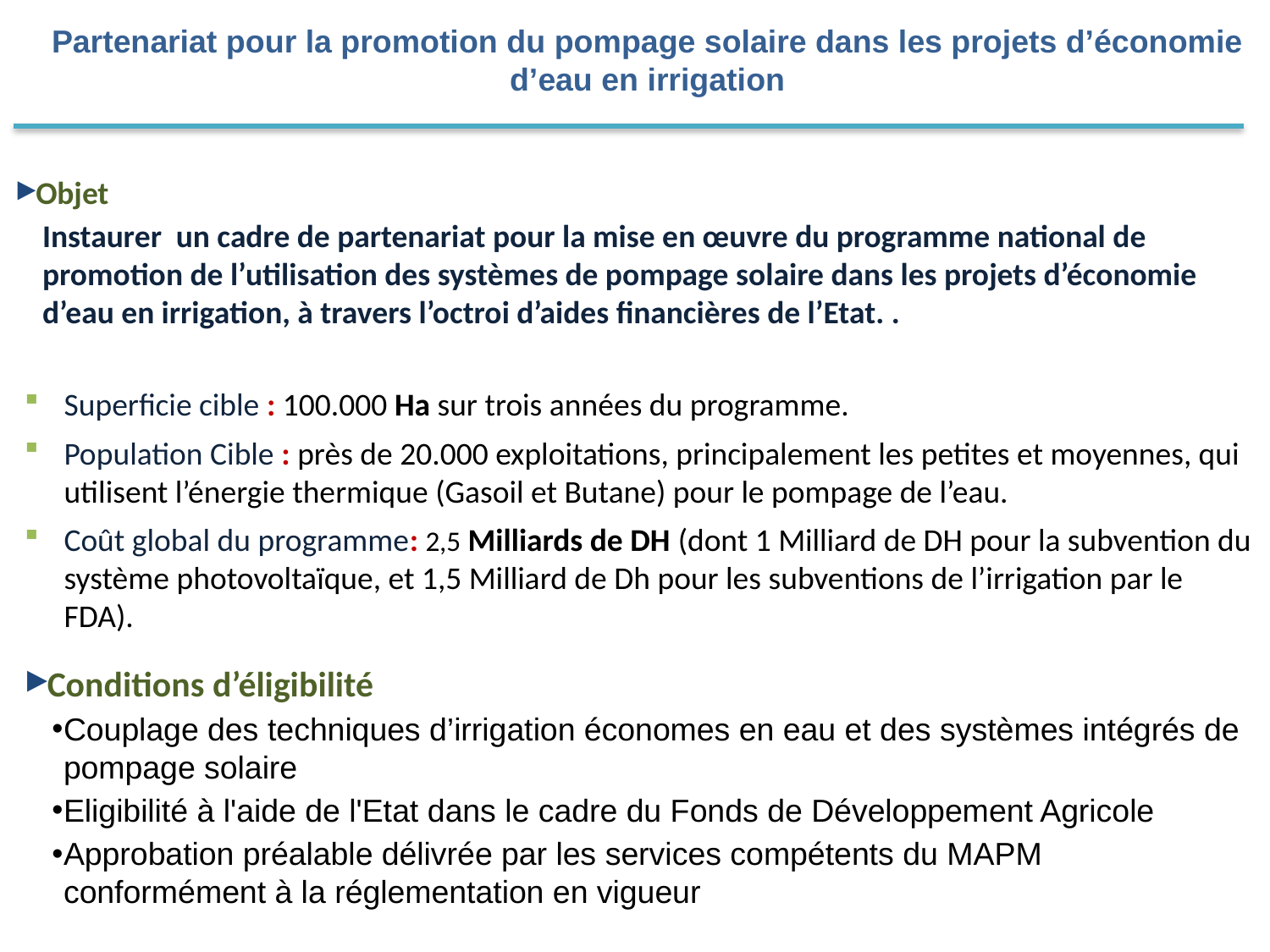

Partenariat pour la promotion du pompage solaire dans les projets d’économie d’eau en irrigation
Objet
Instaurer  un cadre de partenariat pour la mise en œuvre du programme national de promotion de l’utilisation des systèmes de pompage solaire dans les projets d’économie d’eau en irrigation, à travers l’octroi d’aides financières de l’Etat. .
Superficie cible : 100.000 Ha sur trois années du programme.
Population Cible : près de 20.000 exploitations, principalement les petites et moyennes, qui utilisent l’énergie thermique (Gasoil et Butane) pour le pompage de l’eau.
Coût global du programme: 2,5 Milliards de DH (dont 1 Milliard de DH pour la subvention du système photovoltaïque, et 1,5 Milliard de Dh pour les subventions de l’irrigation par le FDA).
Conditions d’éligibilité
Couplage des techniques d’irrigation économes en eau et des systèmes intégrés de pompage solaire
Eligibilité à l'aide de l'Etat dans le cadre du Fonds de Développement Agricole
Approbation préalable délivrée par les services compétents du MAPM conformément à la réglementation en vigueur